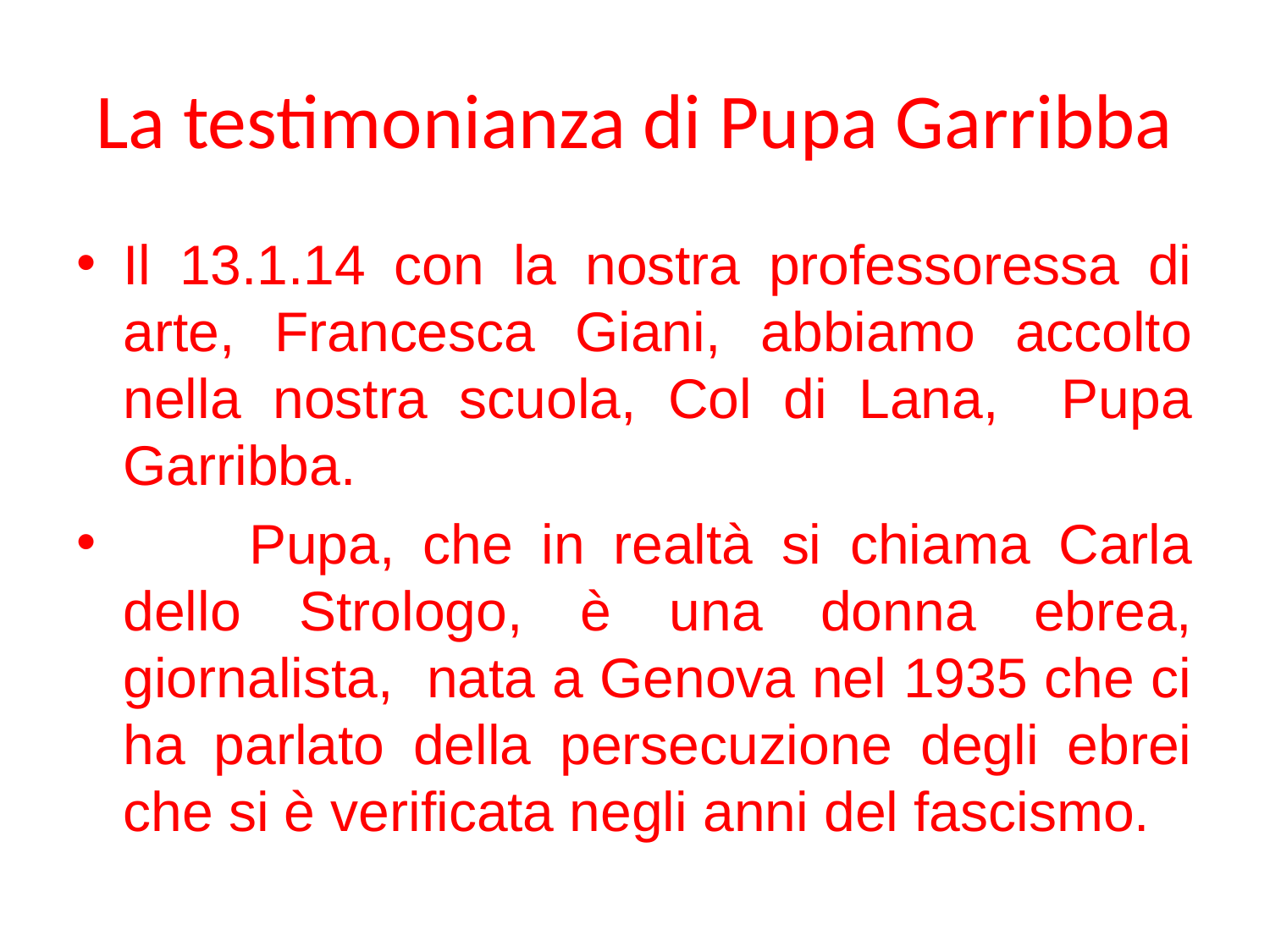

# La testimonianza di Pupa Garribba
Il 13.1.14 con la nostra professoressa di arte, Francesca Giani, abbiamo accolto nella nostra scuola, Col di Lana,  Pupa Garribba.
	Pupa, che in realtà si chiama Carla dello Strologo, è una donna ebrea, giornalista,  nata a Genova nel 1935 che ci ha parlato della persecuzione degli ebrei che si è verificata negli anni del fascismo.